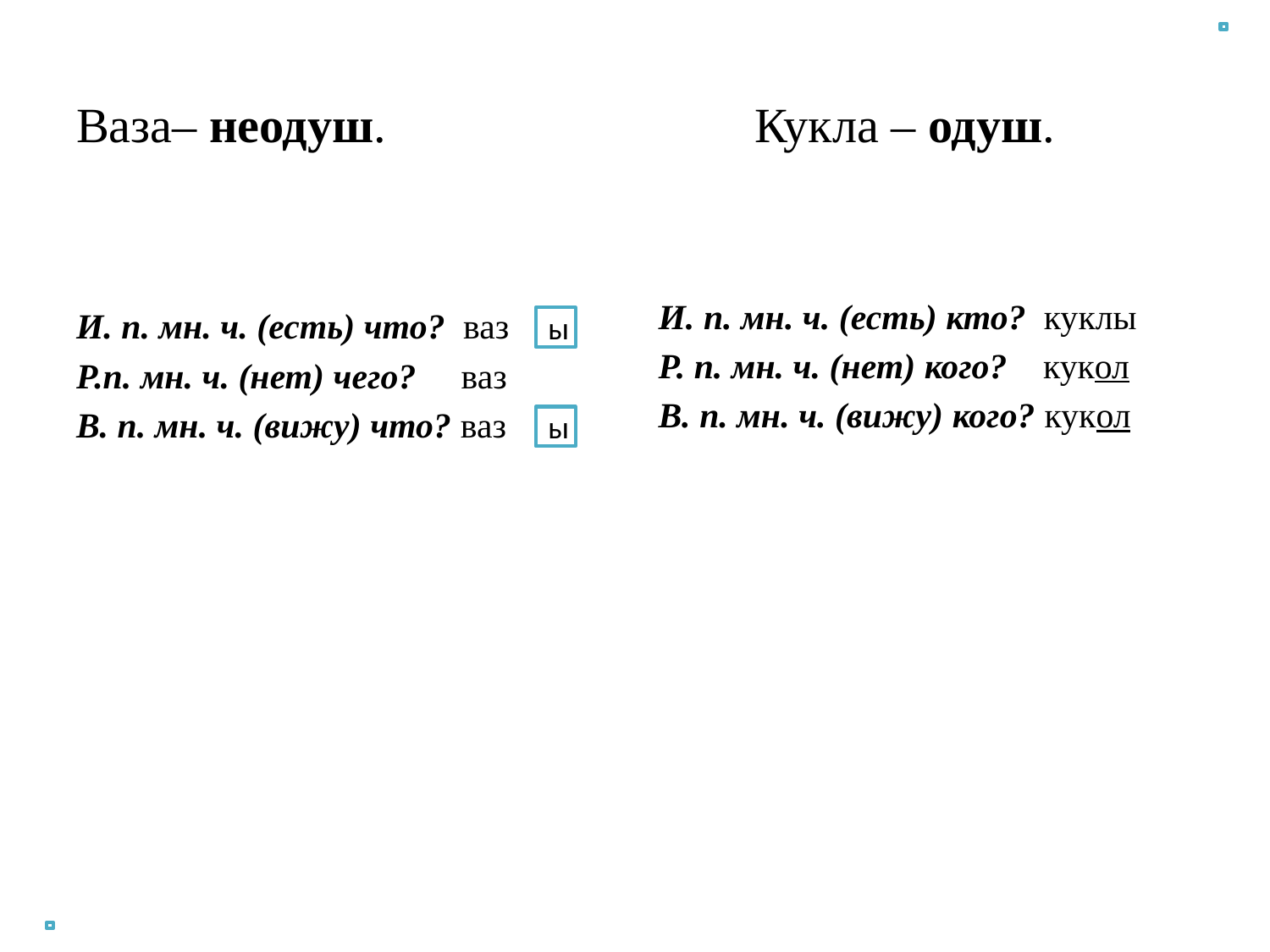

# Ваза– неодуш.                              Кукла – одуш.
И. п. мн. ч. (есть) кто?  куклы
Р. п. мн. ч. (нет) кого?    кукол
В. п. мн. ч. (вижу) кого? кукол
И. п. мн. ч. (есть) что?  ваз
Р.п. мн. ч. (нет) чего?     ваз
В. п. мн. ч. (вижу) что? ваз
ы
ы